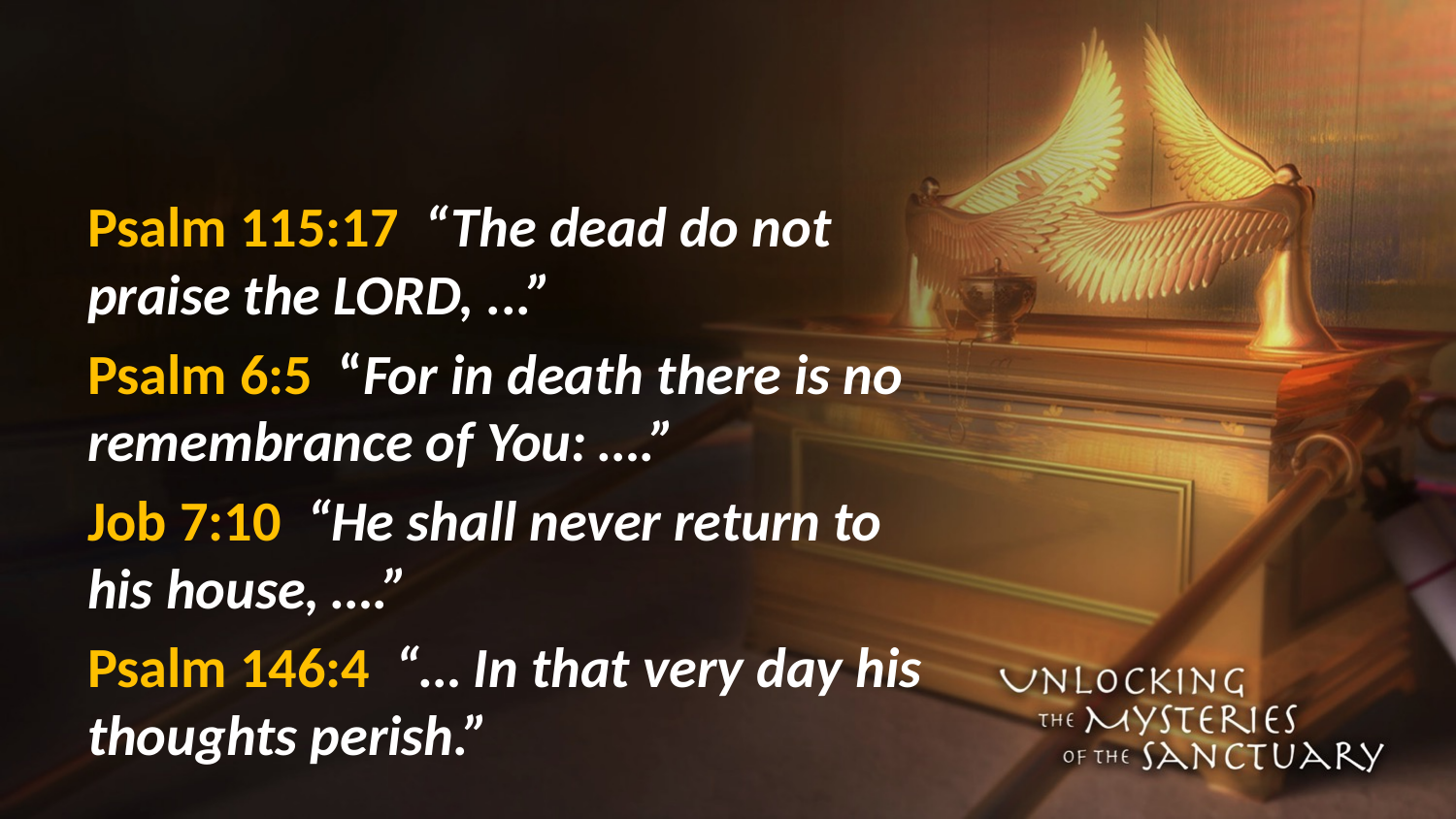

#
Psalm 115:17  “The dead do not praise the LORD, ...”
Psalm 6:5  “For in death there is no remembrance of You: ….”
Job 7:10  “He shall never return to his house, ….”
Psalm 146:4  “… In that very day his thoughts perish.”